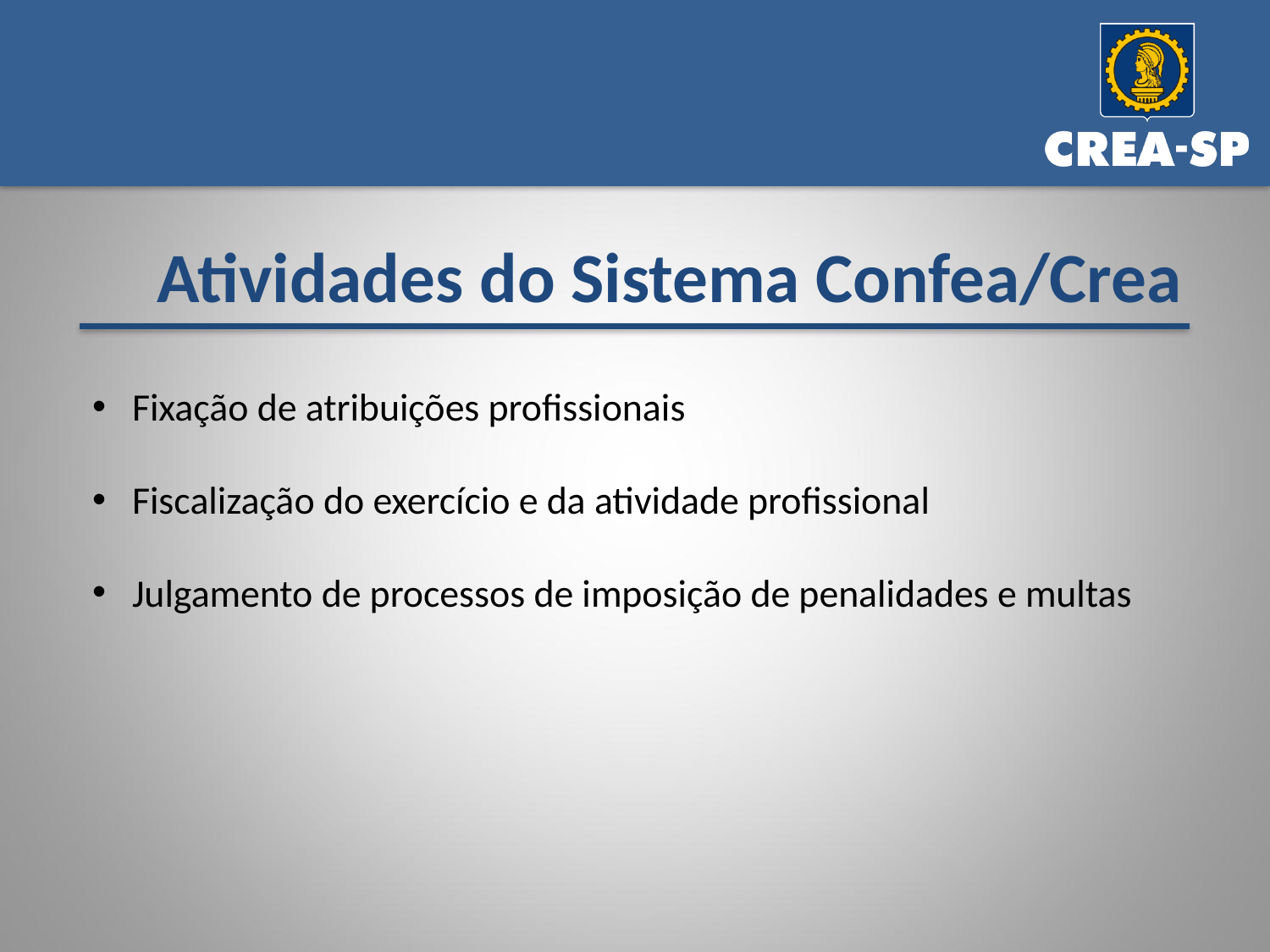

Atividades do Sistema Confea/Crea
Fixação de atribuições profissionais

Fiscalização do exercício e da atividade profissional

Julgamento de processos de imposição de penalidades e multas